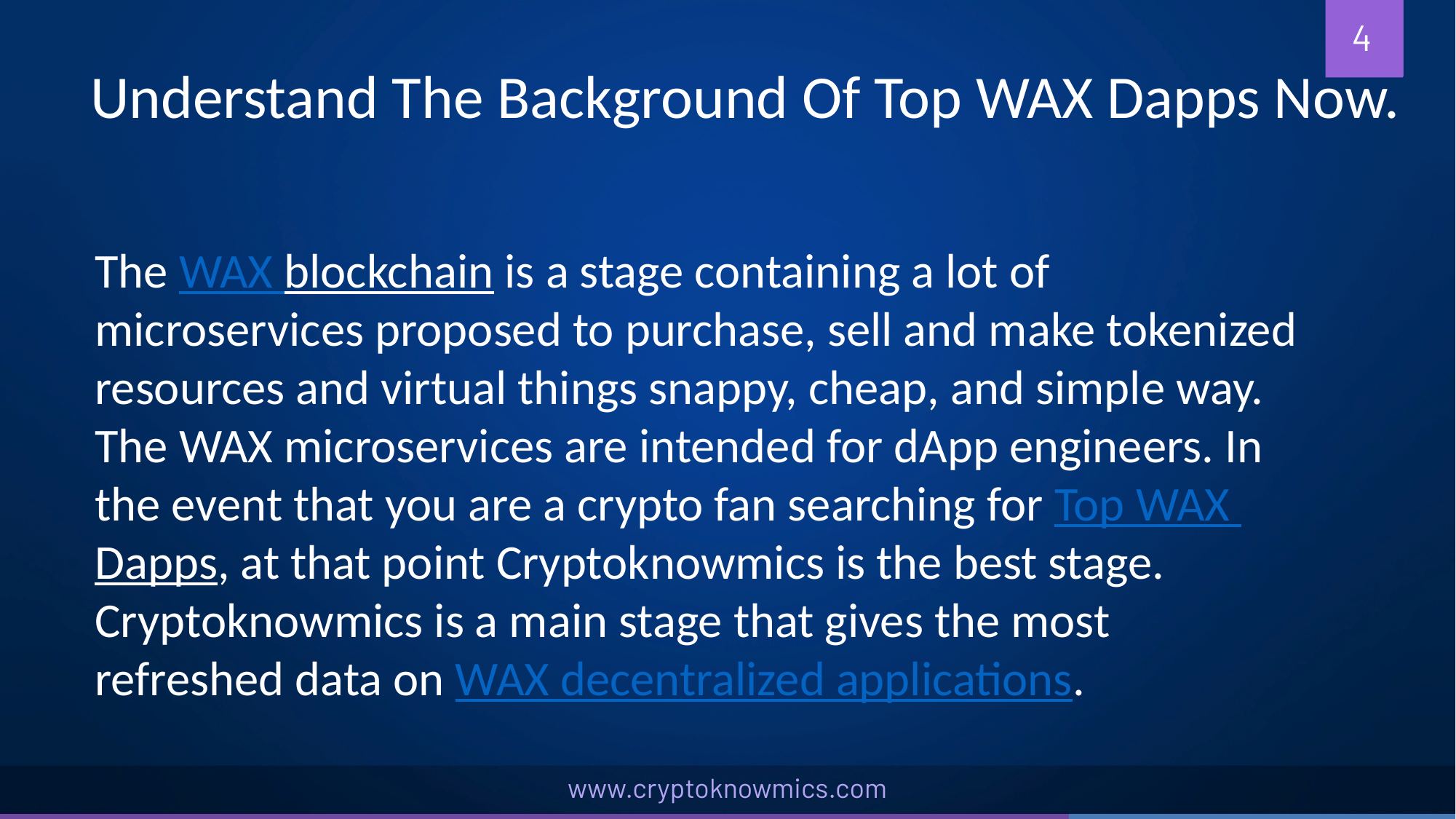

4
Understand The Background Of Top WAX Dapps Now.
The WAX blockchain is a stage containing a lot of microservices proposed to purchase, sell and make tokenized resources and virtual things snappy, cheap, and simple way. The WAX microservices are intended for dApp engineers. In the event that you are a crypto fan searching for Top WAX Dapps, at that point Cryptoknowmics is the best stage. Cryptoknowmics is a main stage that gives the most refreshed data on WAX decentralized applications.
www.cryptoknowmics.com